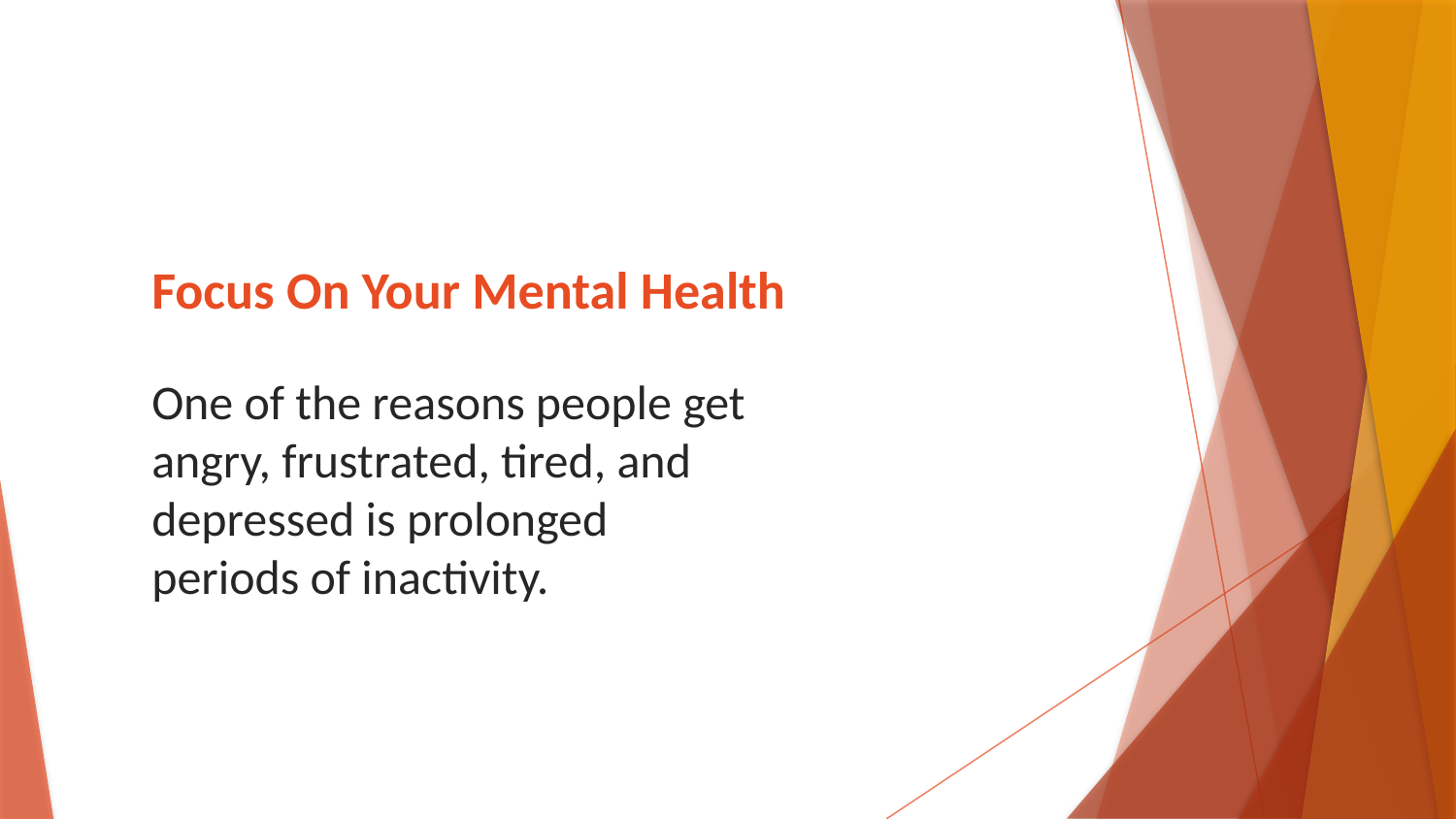

# Focus On Your Mental Health
One of the reasons people get angry, frustrated, tired, and depressed is prolonged periods of inactivity.